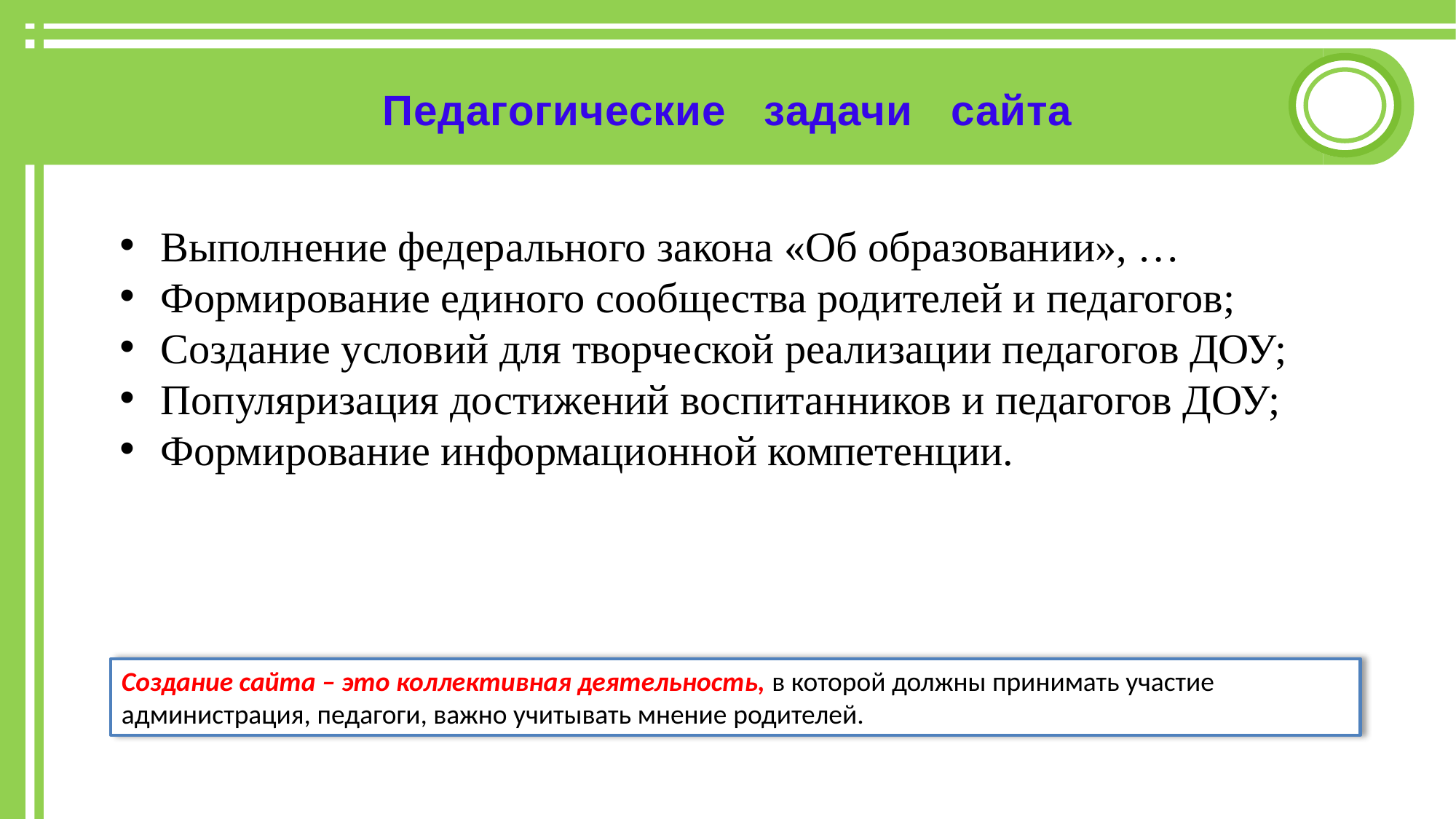

# Педагогические   задачи   сайта

Выполнение федерального закона «Об образовании», …
Формирование единого сообщества родителей и педагогов;
Создание условий для творческой реализации педагогов ДОУ;
Популяризация достижений воспитанников и педагогов ДОУ;
Формирование информационной компетенции.
Создание сайта – это коллективная деятельность, в которой должны принимать участие администрация, педагоги, важно учитывать мнение родителей.